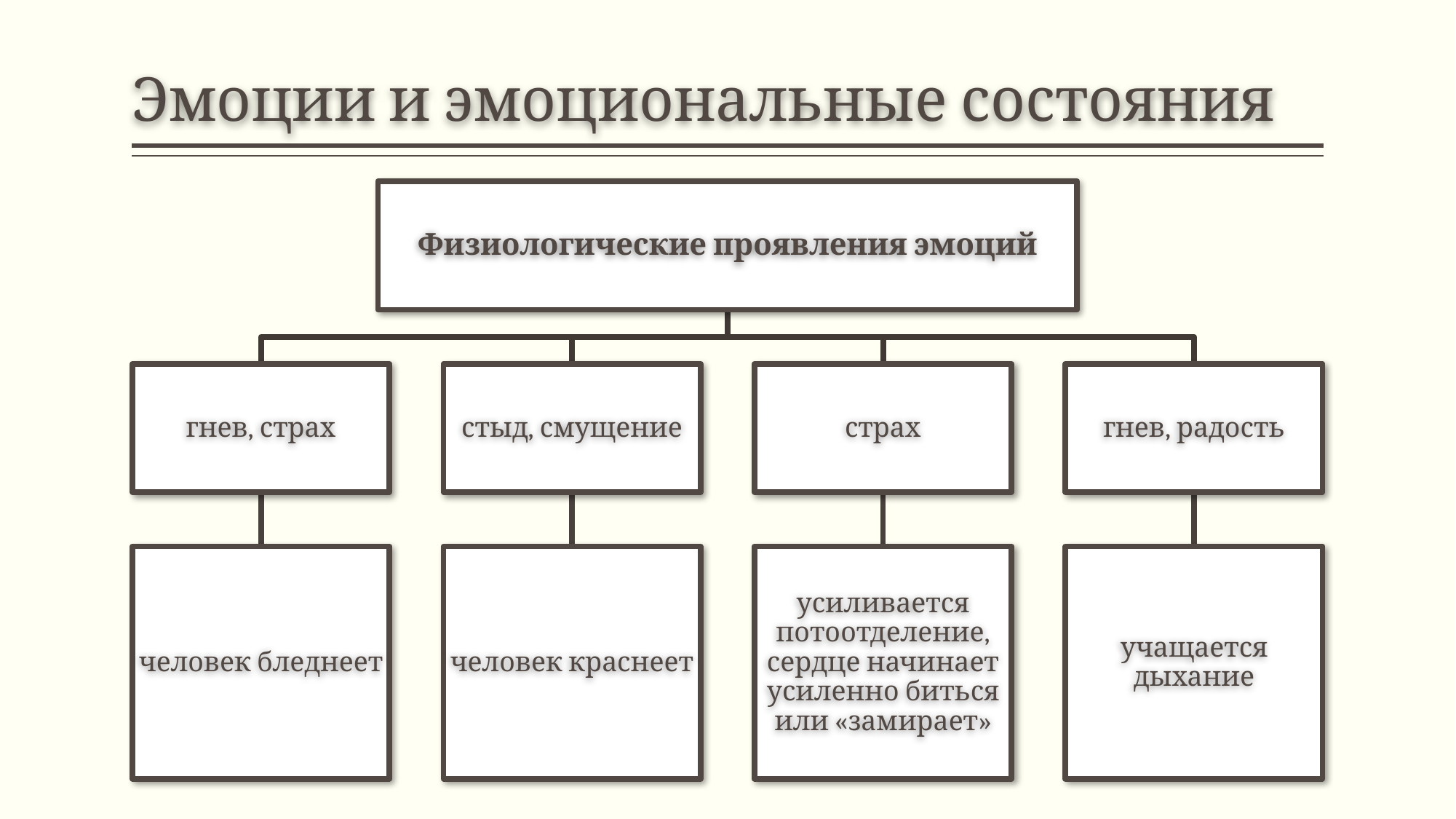

# Эмоции и эмоциональные состояния

Физиологические проявления эмоций

гнев, страх

стыд, смущение

страх

гнев, радость

человек бледнеет

человек краснеет

усиливается потоотделение, сердце начинает усиленно биться или «замирает»

учащается дыхание